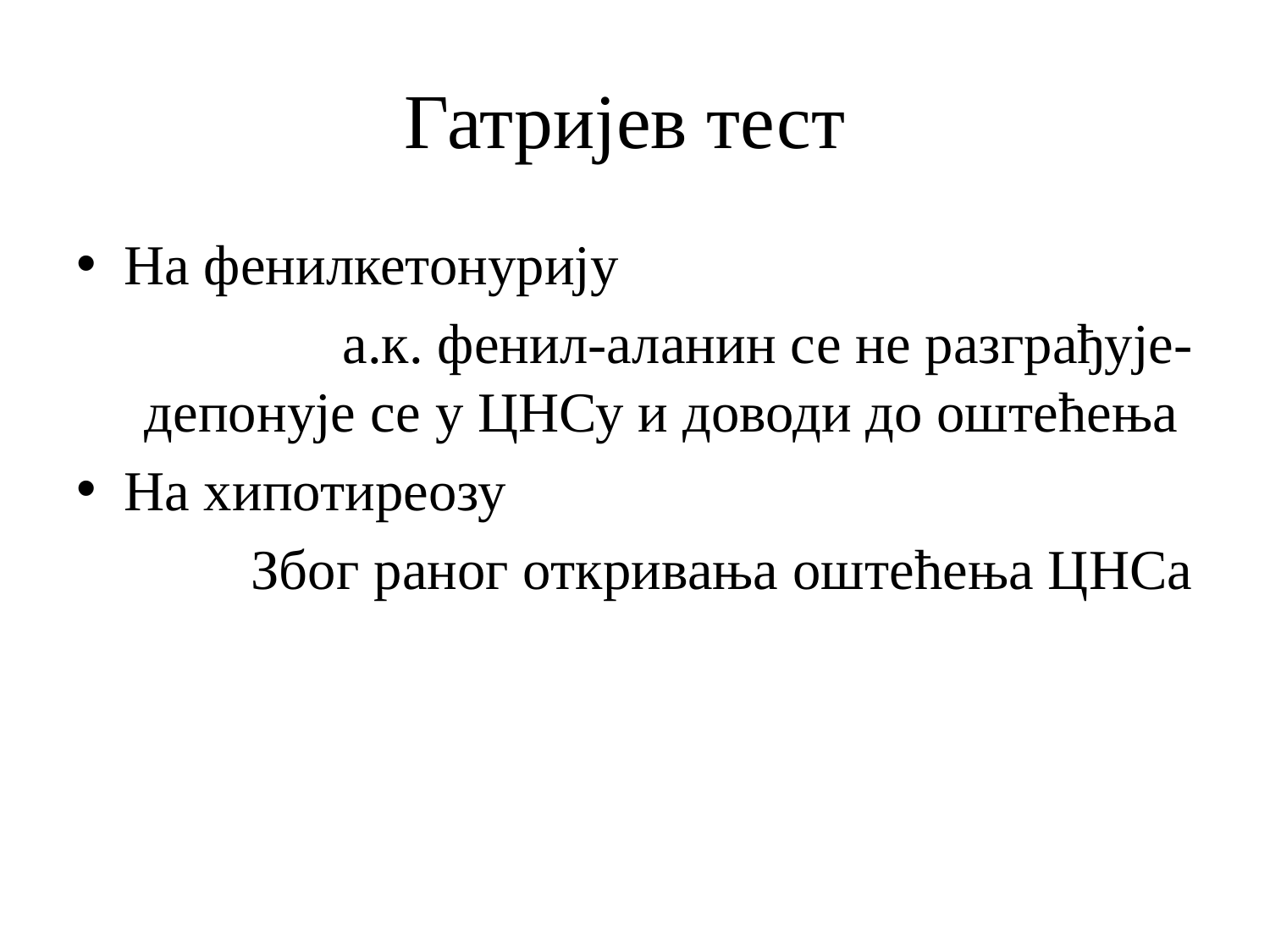

# Гатријев тест
На фенилкетонурију
    а.к. фенил-аланин се не разграђује- депонује се у ЦНСу и доводи до оштећења
На хипотиреозу
Због раног откривања оштећења ЦНСа